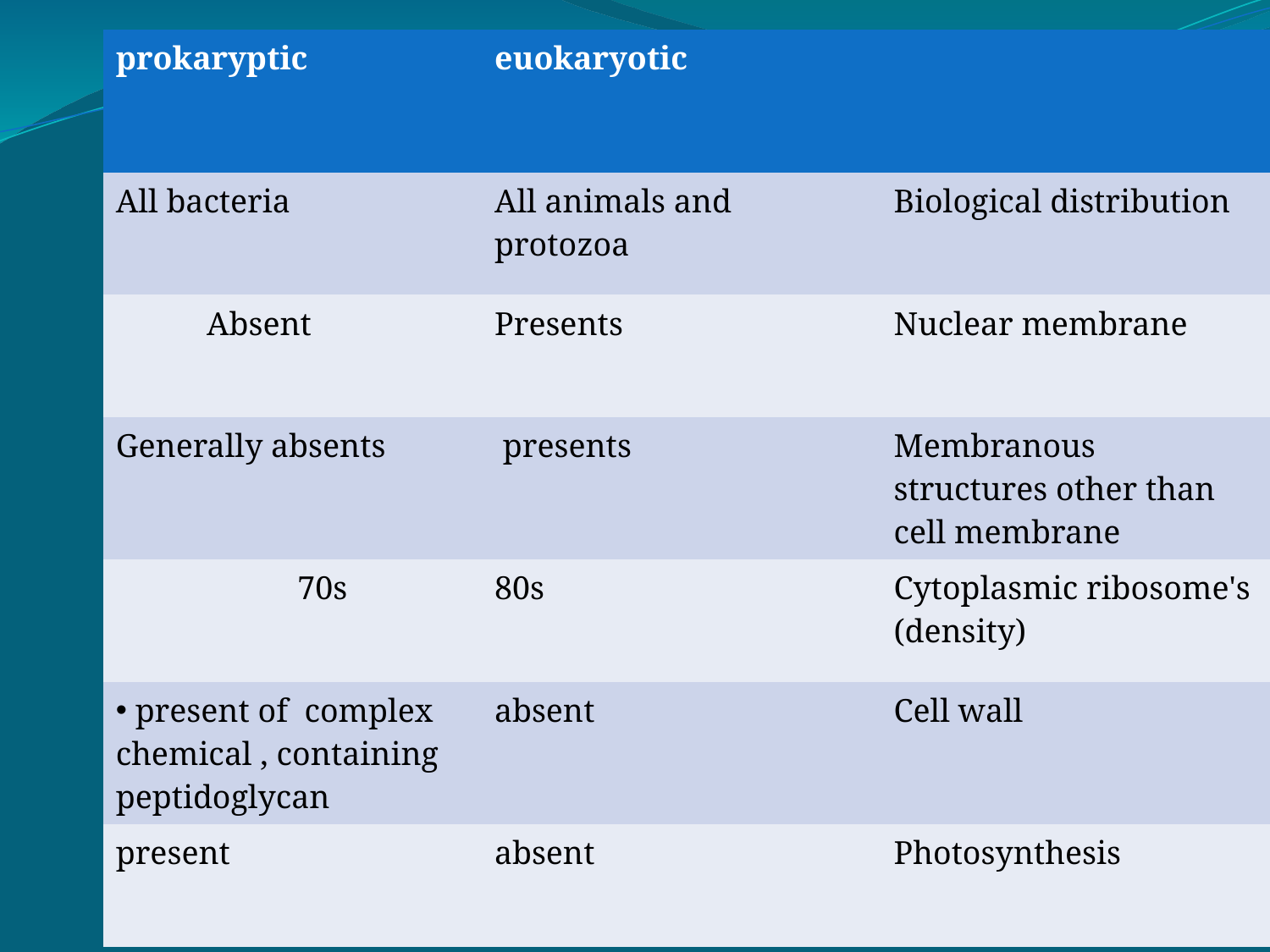

| prokaryptic | euokaryotic |  |
| --- | --- | --- |
| All bacteria | All animals and protozoa | Biological distribution |
| Absent | Presents | Nuclear membrane |
| Generally absents | presents | Membranous structures other than cell membrane |
| 70s | 80s | Cytoplasmic ribosome's (density) |
| present of complex chemical , containing peptidoglycan | absent | Cell wall |
| present | absent | Photosynthesis |